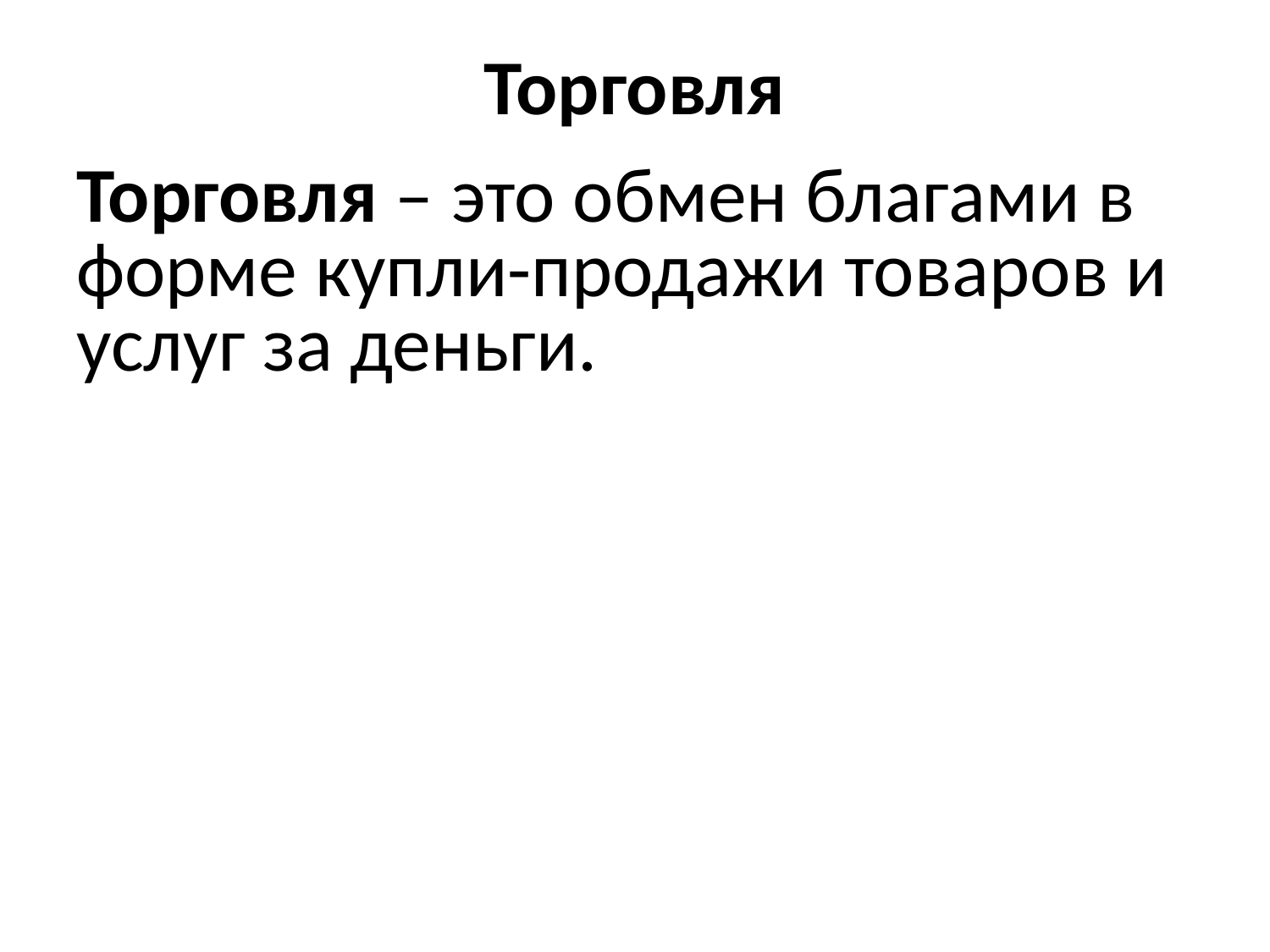

# Торговля
Торговля – это обмен благами в форме купли-продажи товаров и услуг за деньги.